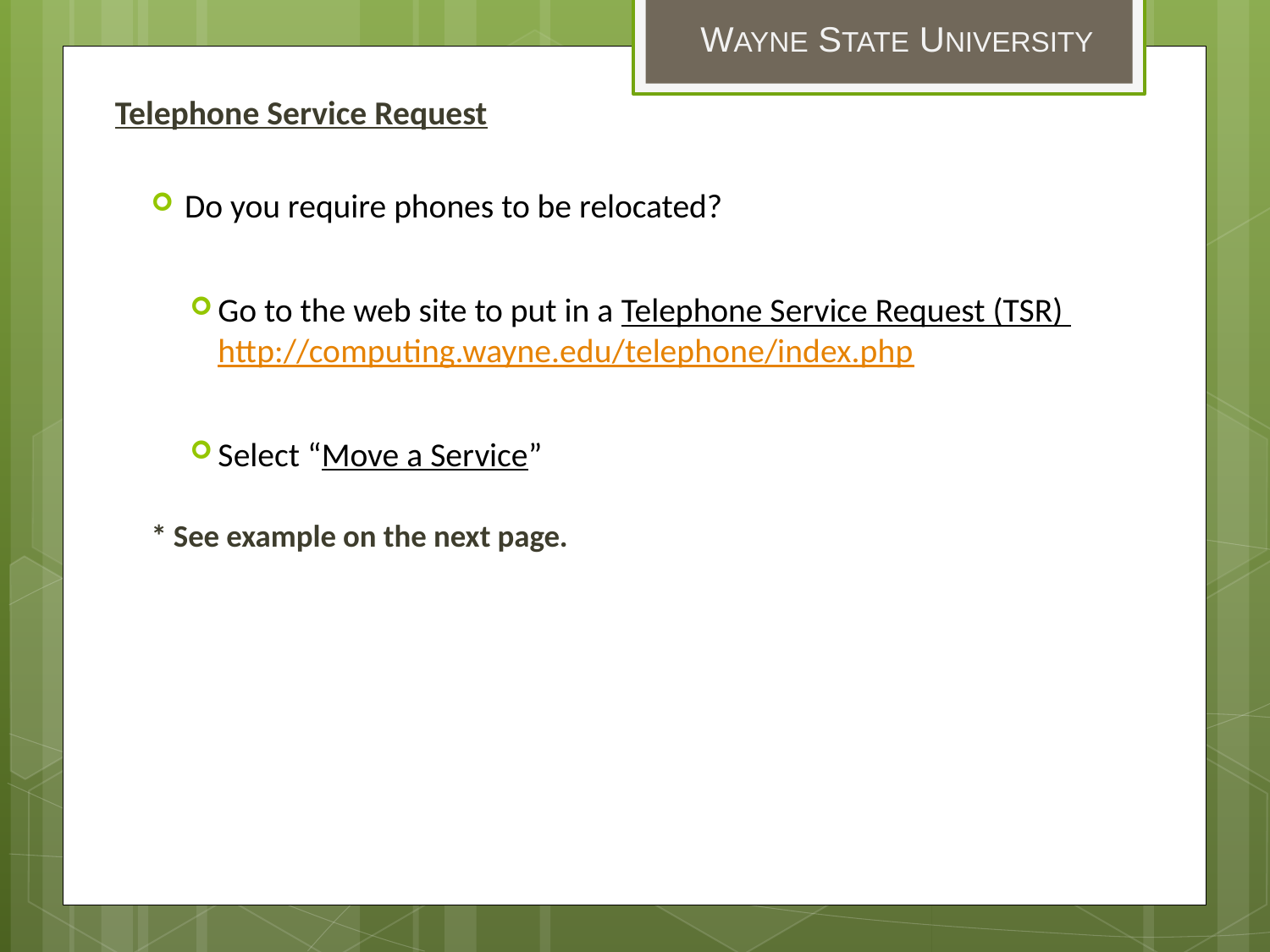

WAYNE STATE UNIVERSITY
Telephone Service Request

Do you require phones to be relocated?

Go to the web site to put in a Telephone Service Request (TSR) http://computing.wayne.edu/telephone/index.php

Select “Move a Service”

* See example on the next page.